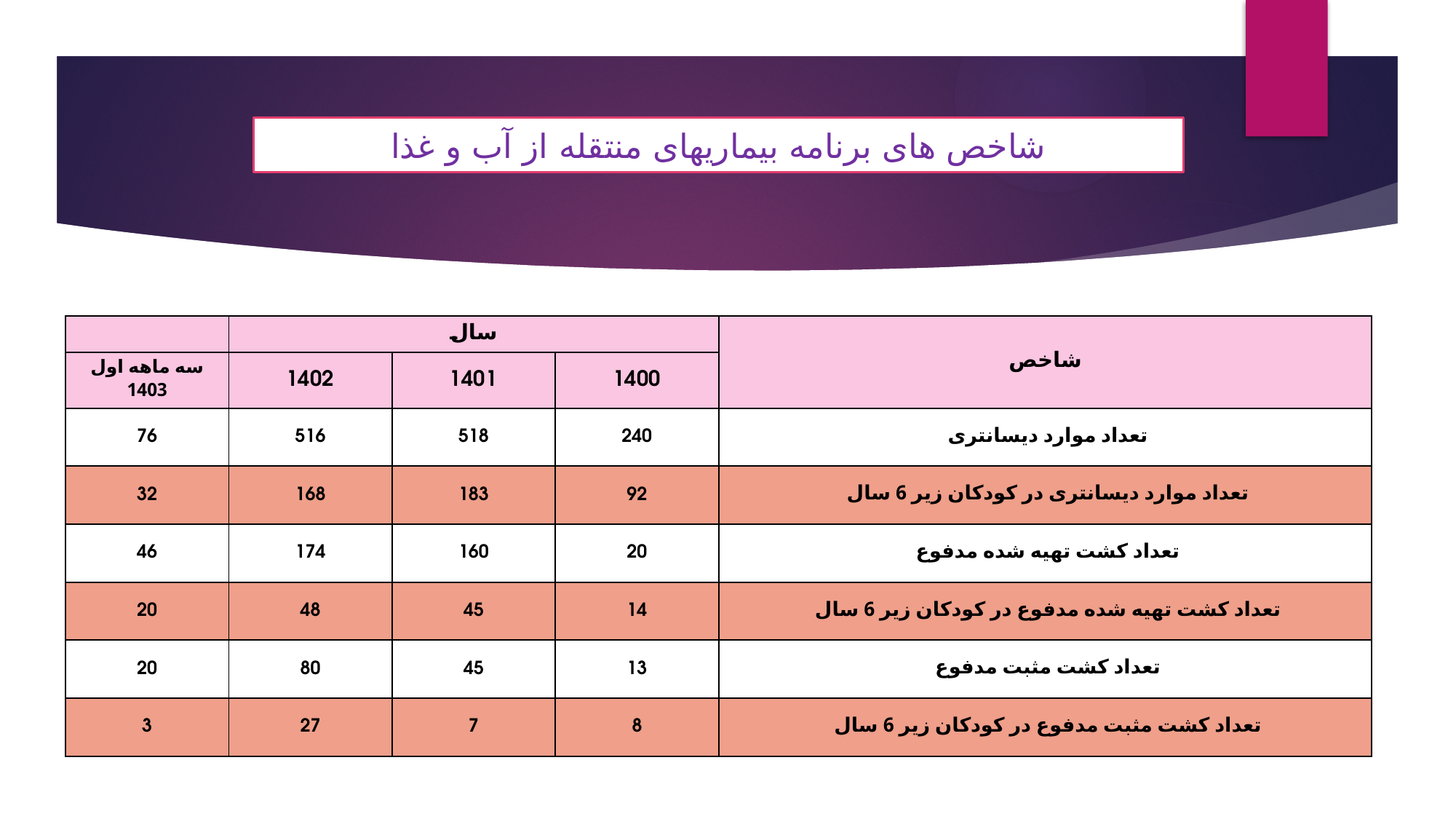

شاخص های برنامه بیماریهای منتقله از آب و غذا
|  | سال |  |  | شاخص |
| --- | --- | --- | --- | --- |
| سه ماهه اول 1403 | 1402 | 1401 | 1400 |  |
| 76 | 516 | 518 | 240 | تعداد موارد دیسانتری |
| 32 | 168 | 183 | 92 | تعداد موارد دیسانتری در کودکان زیر 6 سال |
| 46 | 174 | 160 | 20 | تعداد کشت تهیه شده مدفوع |
| 20 | 48 | 45 | 14 | تعداد کشت تهیه شده مدفوع در کودکان زیر 6 سال |
| 20 | 80 | 45 | 13 | تعداد کشت مثبت مدفوع |
| 3 | 27 | 7 | 8 | تعداد کشت مثبت مدفوع در کودکان زیر 6 سال |